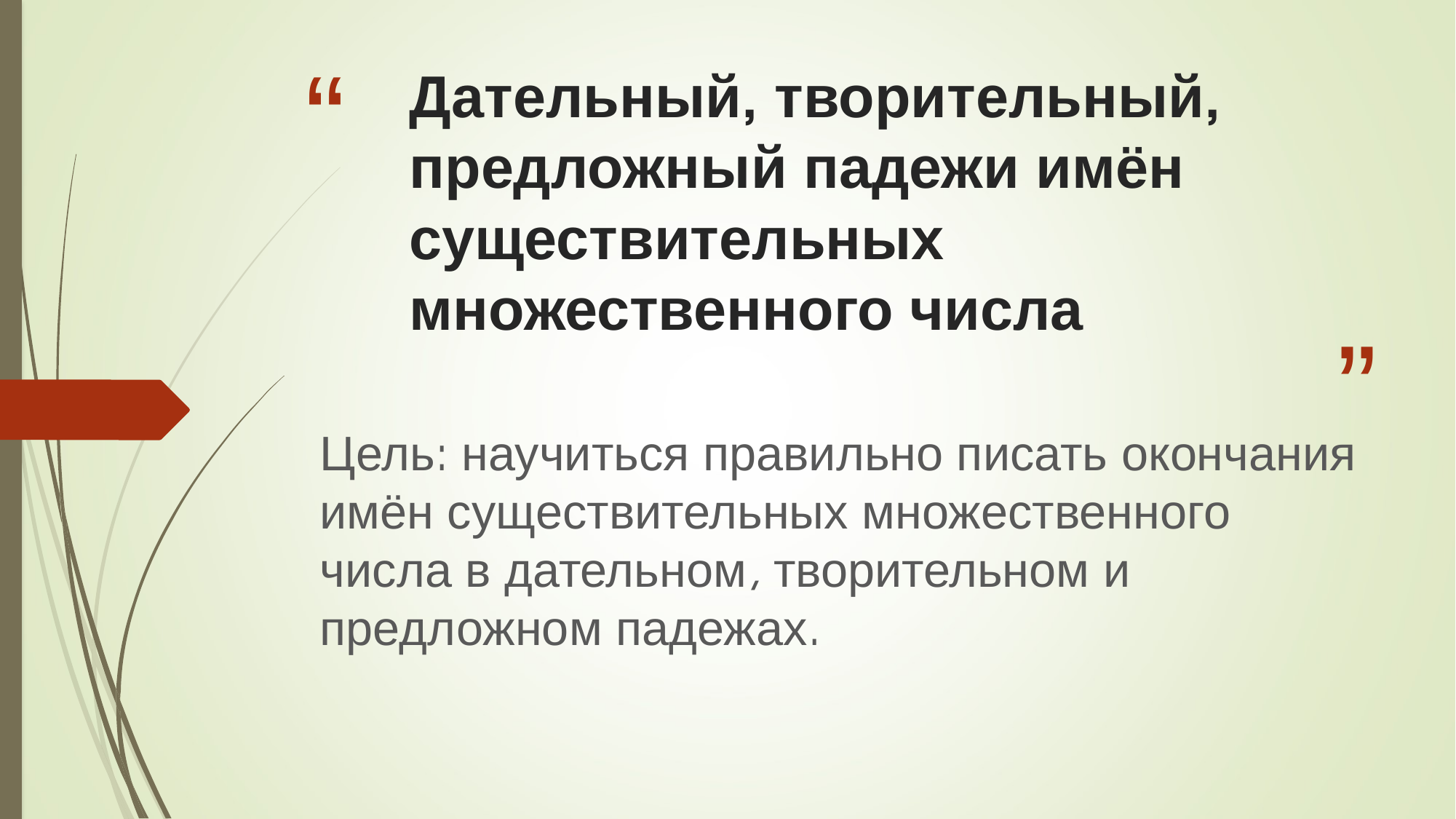

# Дательный, творительный, предложный падежи имён существительных множественного числа

Цель: научиться правильно писать окончания имён существительных множественного числа в дательном, творительном и предложном падежах.